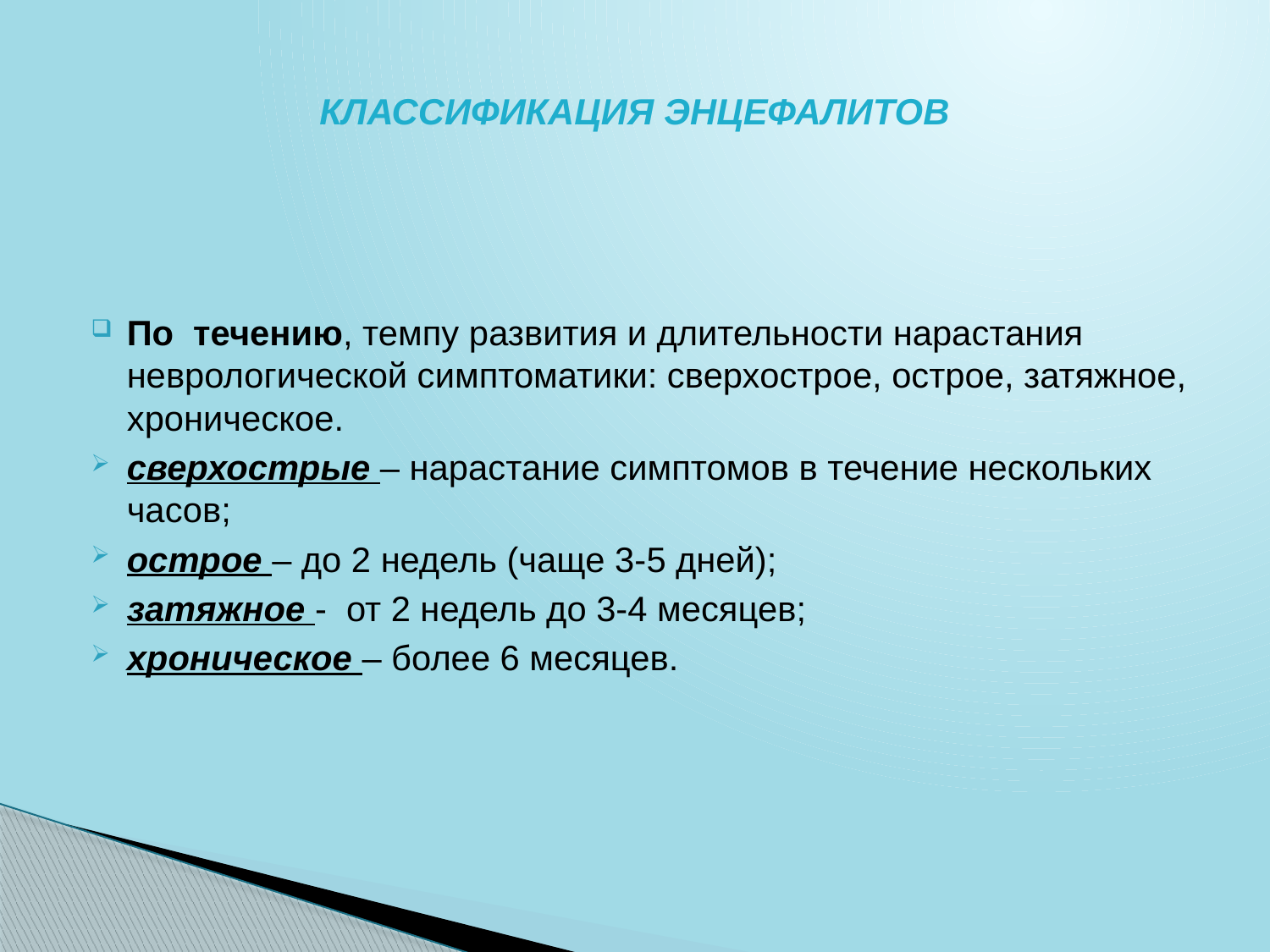

# КЛАССИФИКАЦИЯ ЭНЦЕФАЛИТОВ

По  течению, темпу развития и длительности нарастания неврологической симптоматики: сверхострое, острое, затяжное, хроническое.
сверхострые – нарастание симптомов в течение нескольких часов;
острое – до 2 недель (чаще 3-5 дней);
затяжное -  от 2 недель до 3-4 месяцев;
хроническое – более 6 месяцев.